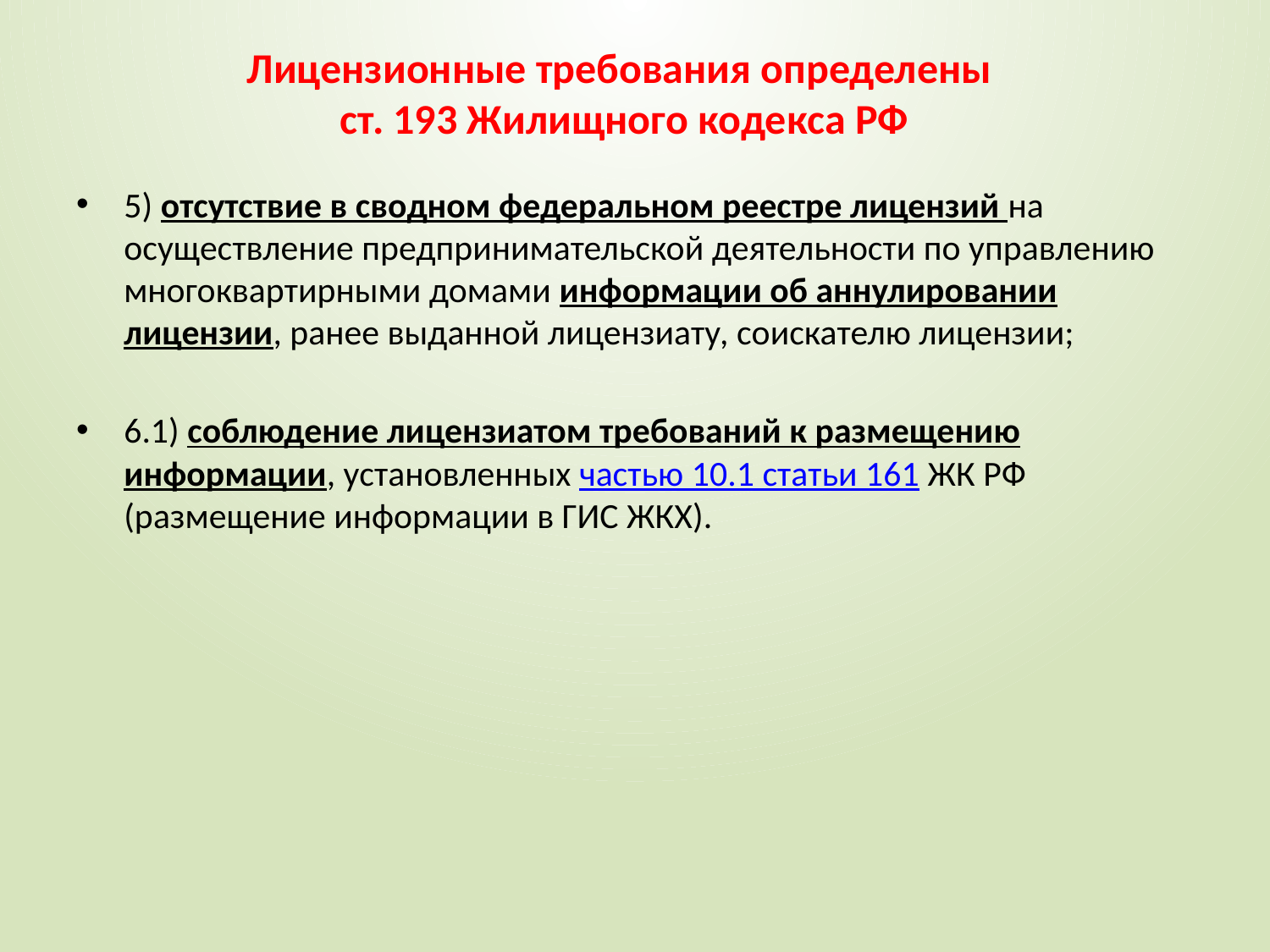

# Лицензионные требования определены ст. 193 Жилищного кодекса РФ
5) отсутствие в сводном федеральном реестре лицензий на осуществление предпринимательской деятельности по управлению многоквартирными домами информации об аннулировании лицензии, ранее выданной лицензиату, соискателю лицензии;

6.1) соблюдение лицензиатом требований к размещению информации, установленных частью 10.1 статьи 161 ЖК РФ (размещение информации в ГИС ЖКХ).